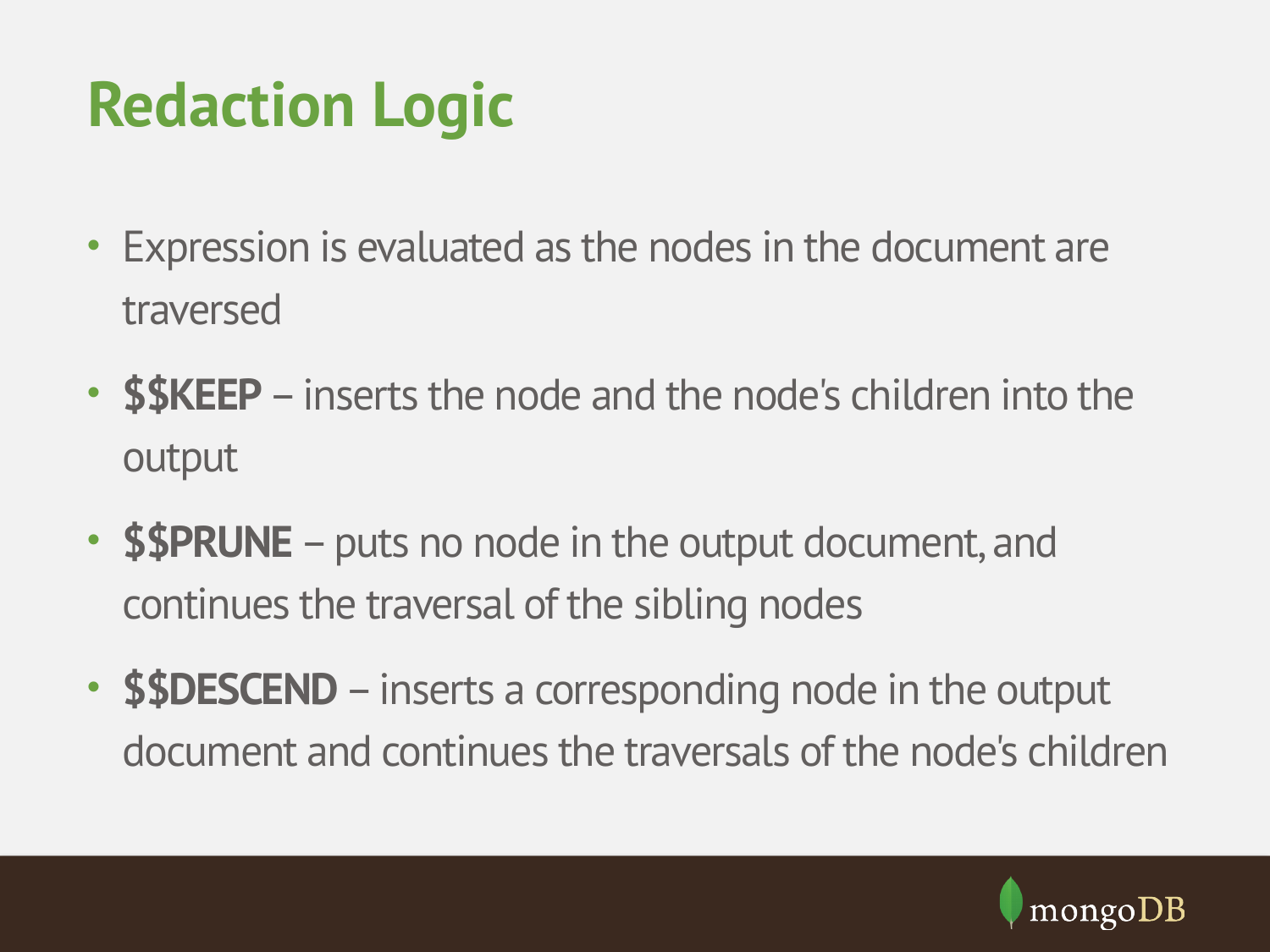

# Redaction Logic
Expression is evaluated as the nodes in the document are traversed
$$KEEP – inserts the node and the node's children into the output
$$PRUNE – puts no node in the output document, and continues the traversal of the sibling nodes
$$DESCEND – inserts a corresponding node in the output document and continues the traversals of the node's children